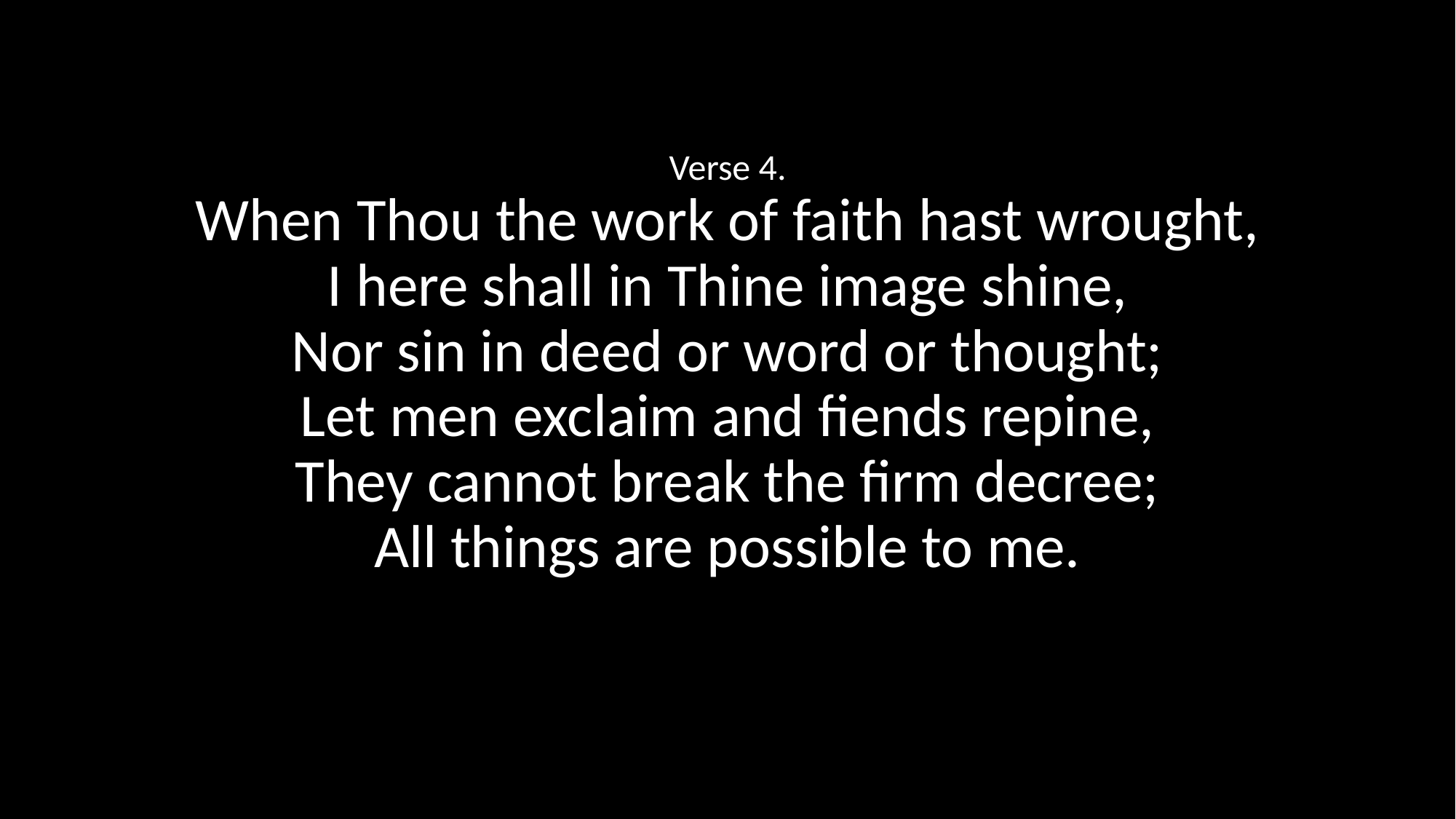

Verse 4.
When Thou the work of faith hast wrought,
I here shall in Thine image shine,
Nor sin in deed or word or thought;
Let men exclaim and fiends repine,
They cannot break the firm decree;
All things are possible to me.